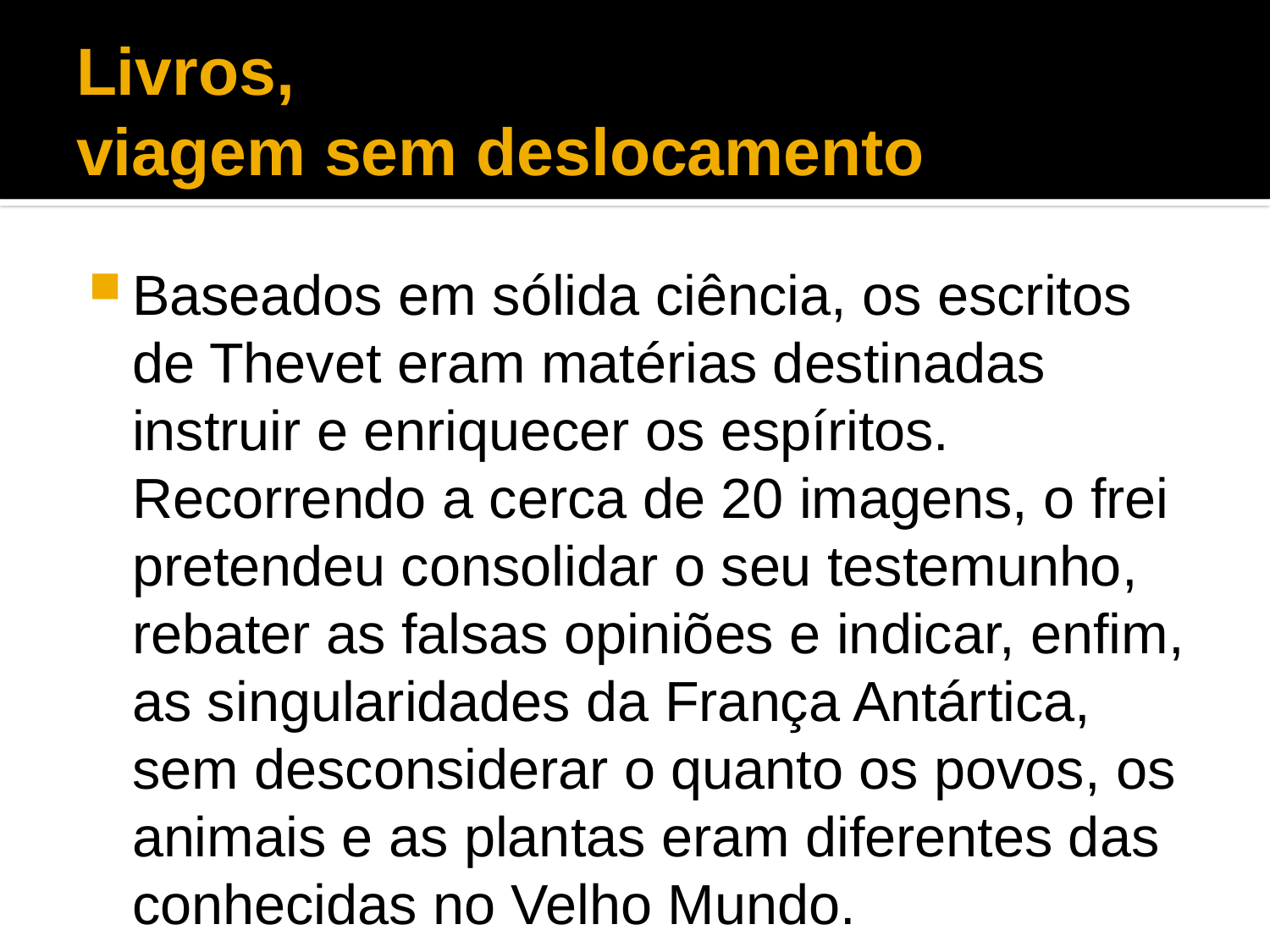

# Livros, viagem sem deslocamento
Baseados em sólida ciência, os escritos de Thevet eram matérias destinadas instruir e enriquecer os espíritos. Recorrendo a cerca de 20 imagens, o frei pretendeu consolidar o seu testemunho, rebater as falsas opiniões e indicar, enfim, as singularidades da França Antártica, sem desconsiderar o quanto os povos, os animais e as plantas eram diferentes das conhecidas no Velho Mundo.